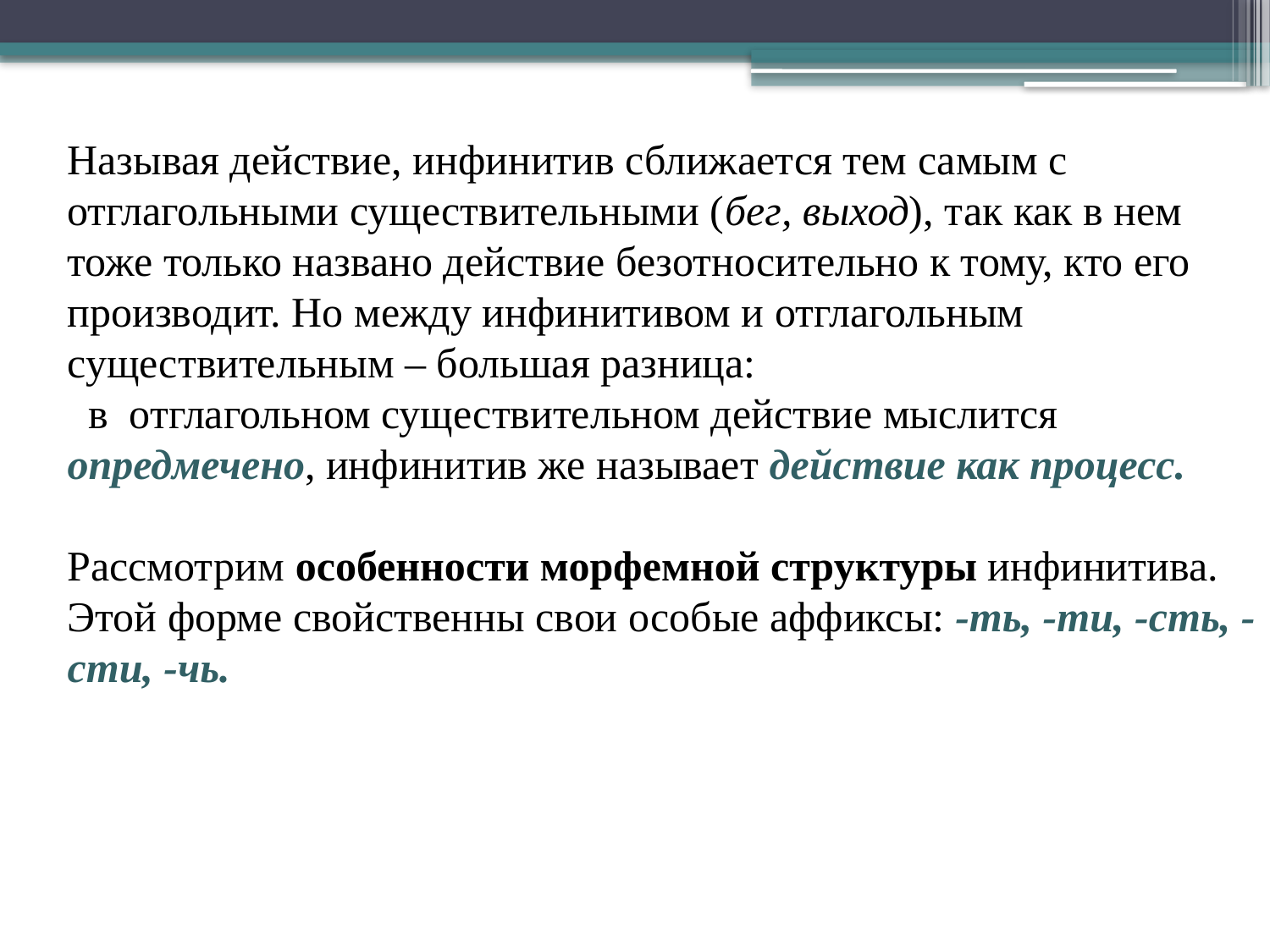

Называя действие, инфинитив сближается тем самым с отглагольными существительными (бег, выход), так как в нем тоже только названо действие безотносительно к тому, кто его производит. Но между инфинитивом и отглагольным существительным – большая разница:
  в  отглагольном существительном действие мыслится опредмечено, инфинитив же называет действие как процесс.

Рассмотрим особенности морфемной структуры инфинитива.
Этой форме свойственны свои особые аффиксы: -ть, -ти, -сть, -сти, -чь.